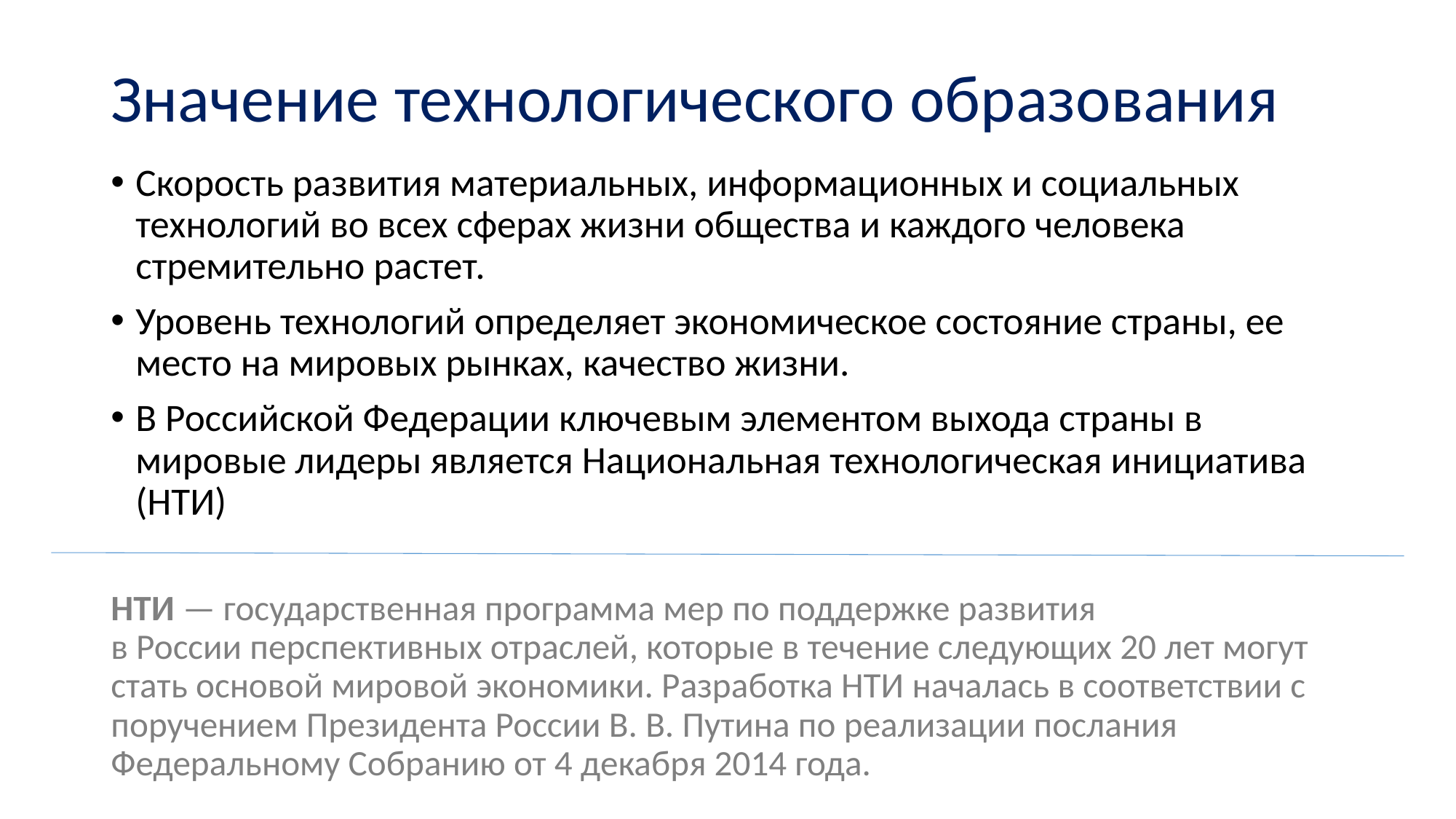

# Значение технологического образования
Скорость развития материальных, информационных и социальных технологий во всех сферах жизни общества и каждого человека стремительно растет.
Уровень технологий определяет экономическое состояние страны, ее место на мировых рынках, качество жизни.
В Российской Федерации ключевым элементом выхода страны в мировые лидеры является Национальная технологическая инициатива (НТИ)

НТИ — государственная программа мер по поддержке развития в России перспективных отраслей, которые в течение следующих 20 лет могут стать основой мировой экономики. Разработка НТИ началась в соответствии с поручением Президента России В. В. Путина по реализации послания Федеральному Собранию от 4 декабря 2014 года.